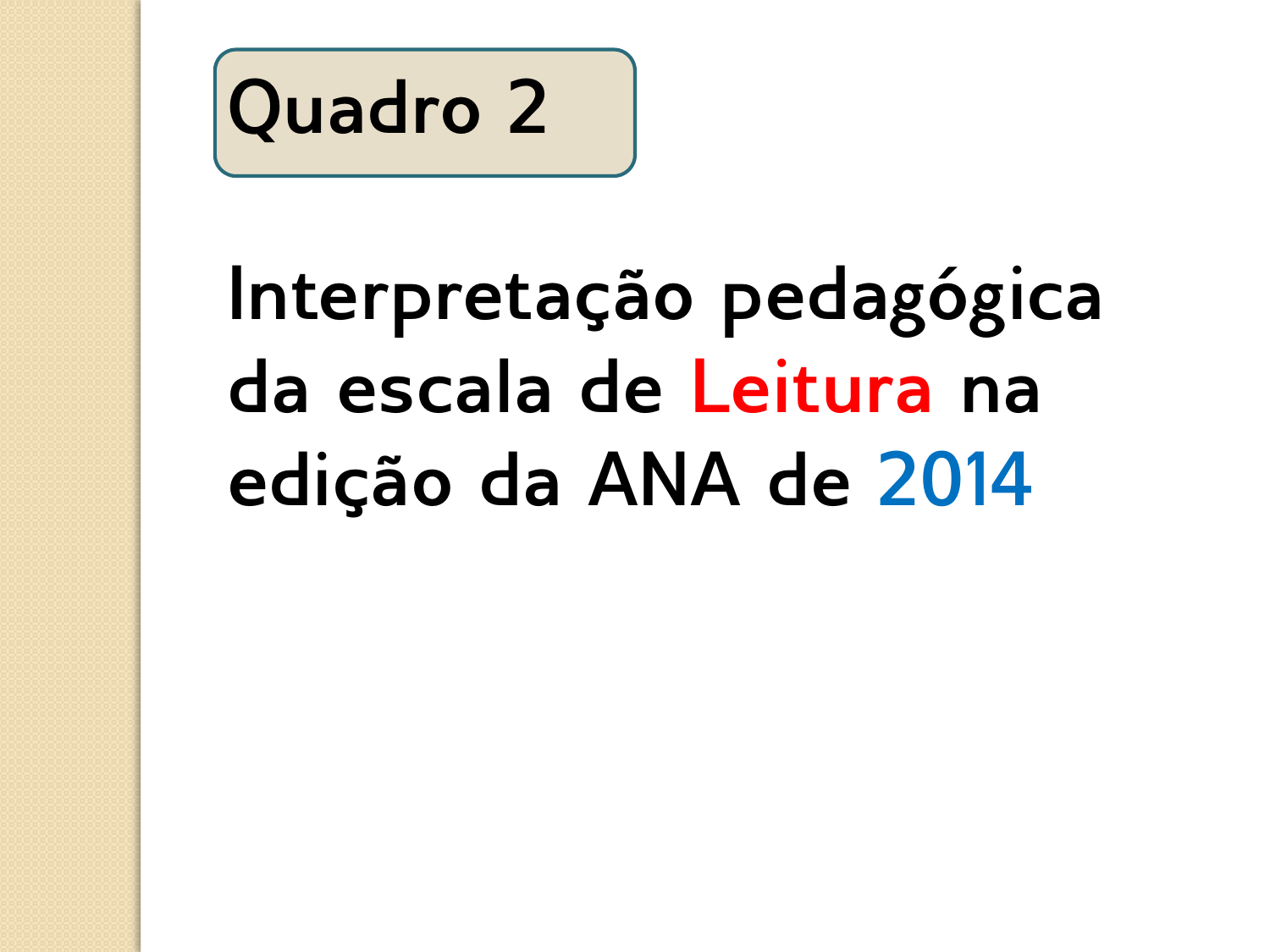

Quadro 2

Interpretação pedagógica da escala de Leitura na edição da ANA de 2014